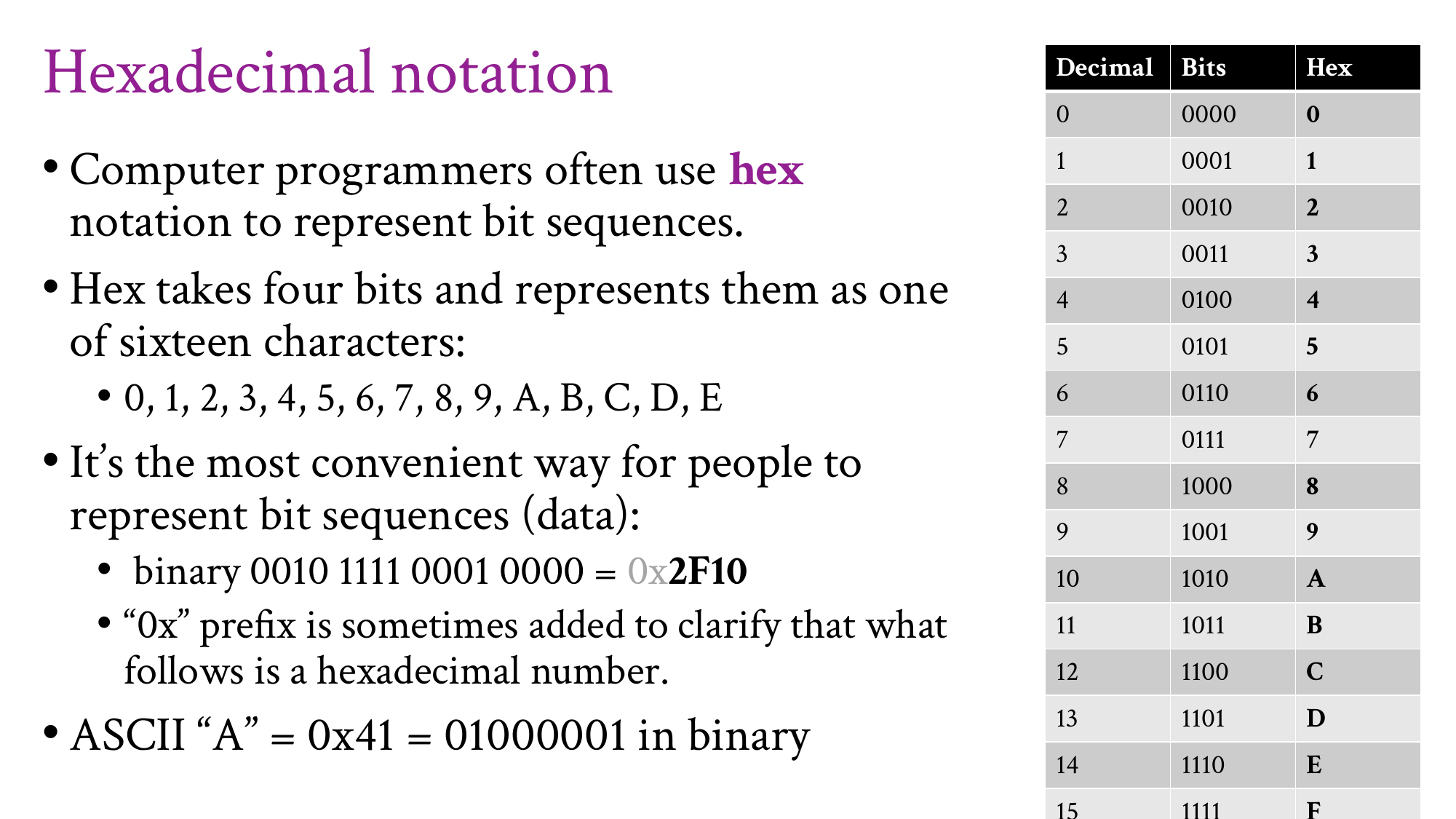

# Hexadecimal notation
| Decimal | Bits | Hex |
| --- | --- | --- |
| 0 | 0000 | 0 |
| 1 | 0001 | 1 |
| 2 | 0010 | 2 |
| 3 | 0011 | 3 |
| 4 | 0100 | 4 |
| 5 | 0101 | 5 |
| 6 | 0110 | 6 |
| 7 | 0111 | 7 |
| 8 | 1000 | 8 |
| 9 | 1001 | 9 |
| 10 | 1010 | A |
| 11 | 1011 | B |
| 12 | 1100 | C |
| 13 | 1101 | D |
| 14 | 1110 | E |
| 15 | 1111 | F |
Computer programmers often use hex notation to represent bit sequences.
Hex takes four bits and represents them as one of sixteen characters:
0, 1, 2, 3, 4, 5, 6, 7, 8, 9, A, B, C, D, E
It’s the most convenient way for people to represent bit sequences (data):
 binary 0010 1111 0001 0000 = 0x2F10
“0x” prefix is sometimes added to clarify that what follows is a hexadecimal number.
ASCII “A” = 0x41 = 01000001 in binary